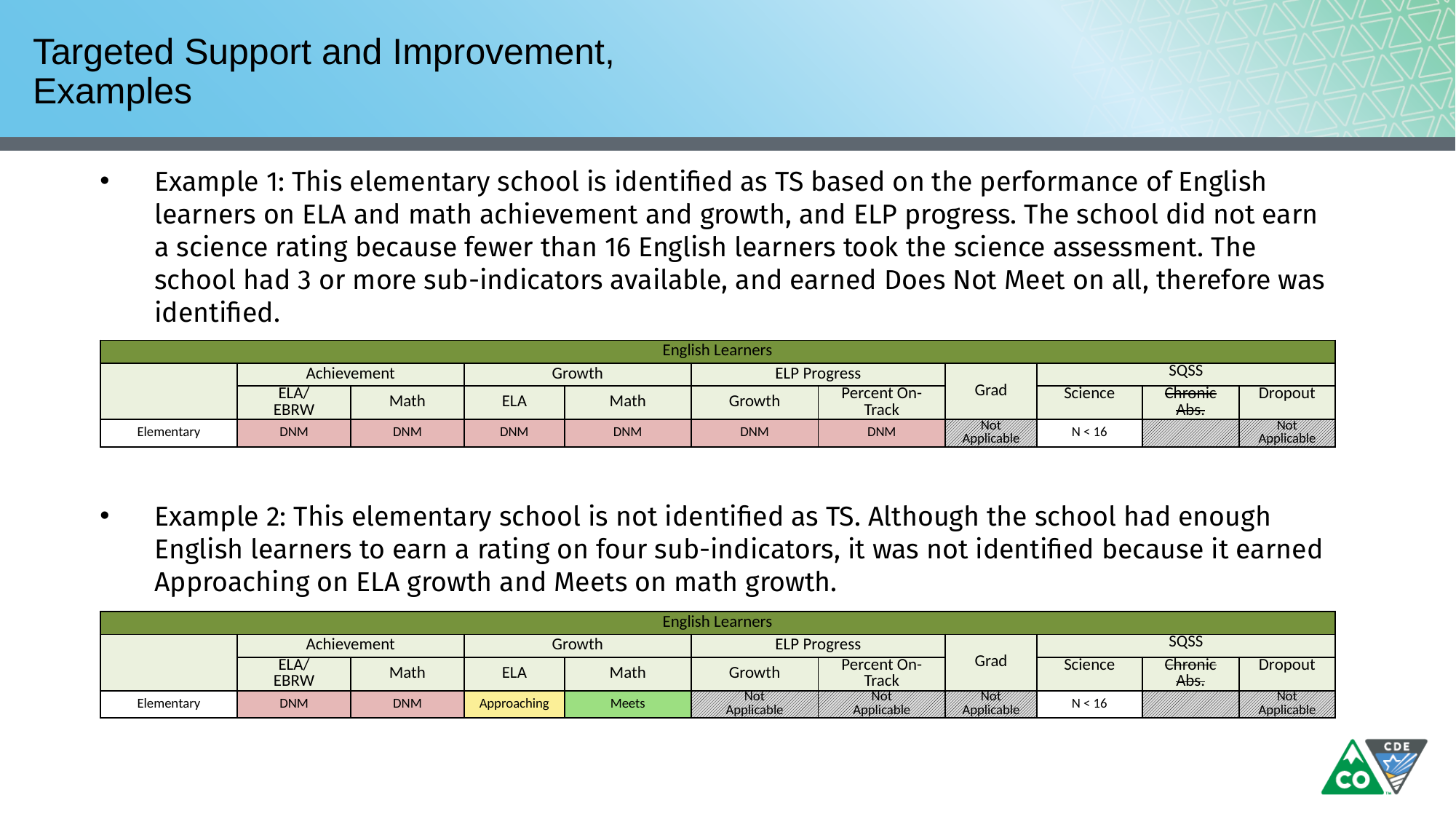

# Targeted Support and Improvement, Examples
Example 1: This elementary school is identified as TS based on the performance of English learners on ELA and math achievement and growth, and ELP progress. The school did not earn a science rating because fewer than 16 English learners took the science assessment. The school had 3 or more sub-indicators available, and earned Does Not Meet on all, therefore was identified.

Example 2: This elementary school is not identified as TS. Although the school had enough English learners to earn a rating on four sub-indicators, it was not identified because it earned Approaching on ELA growth and Meets on math growth.
| English Learners |  |  |  |  |  |  |  |  |  |  |
| --- | --- | --- | --- | --- | --- | --- | --- | --- | --- | --- |
|  | Achievement |  | Growth |  | ELP Progress |  | Grad | SQSS |  |  |
|  | ELA/ EBRW | Math | ELA | Math | Growth | Percent On-Track |  | Science | Chronic Abs. | Dropout |
| Elementary | DNM | DNM | DNM | DNM | DNM | DNM | Not Applicable | N < 16 |  | Not Applicable |
| English Learners |  |  |  |  |  |  |  |  |  |  |
| --- | --- | --- | --- | --- | --- | --- | --- | --- | --- | --- |
|  | Achievement |  | Growth |  | ELP Progress |  | Grad | SQSS |  |  |
|  | ELA/ EBRW | Math | ELA | Math | Growth | Percent On-Track |  | Science | Chronic Abs. | Dropout |
| Elementary | DNM | DNM | Approaching | Meets | Not Applicable | Not Applicable | Not Applicable | N < 16 |  | Not Applicable |